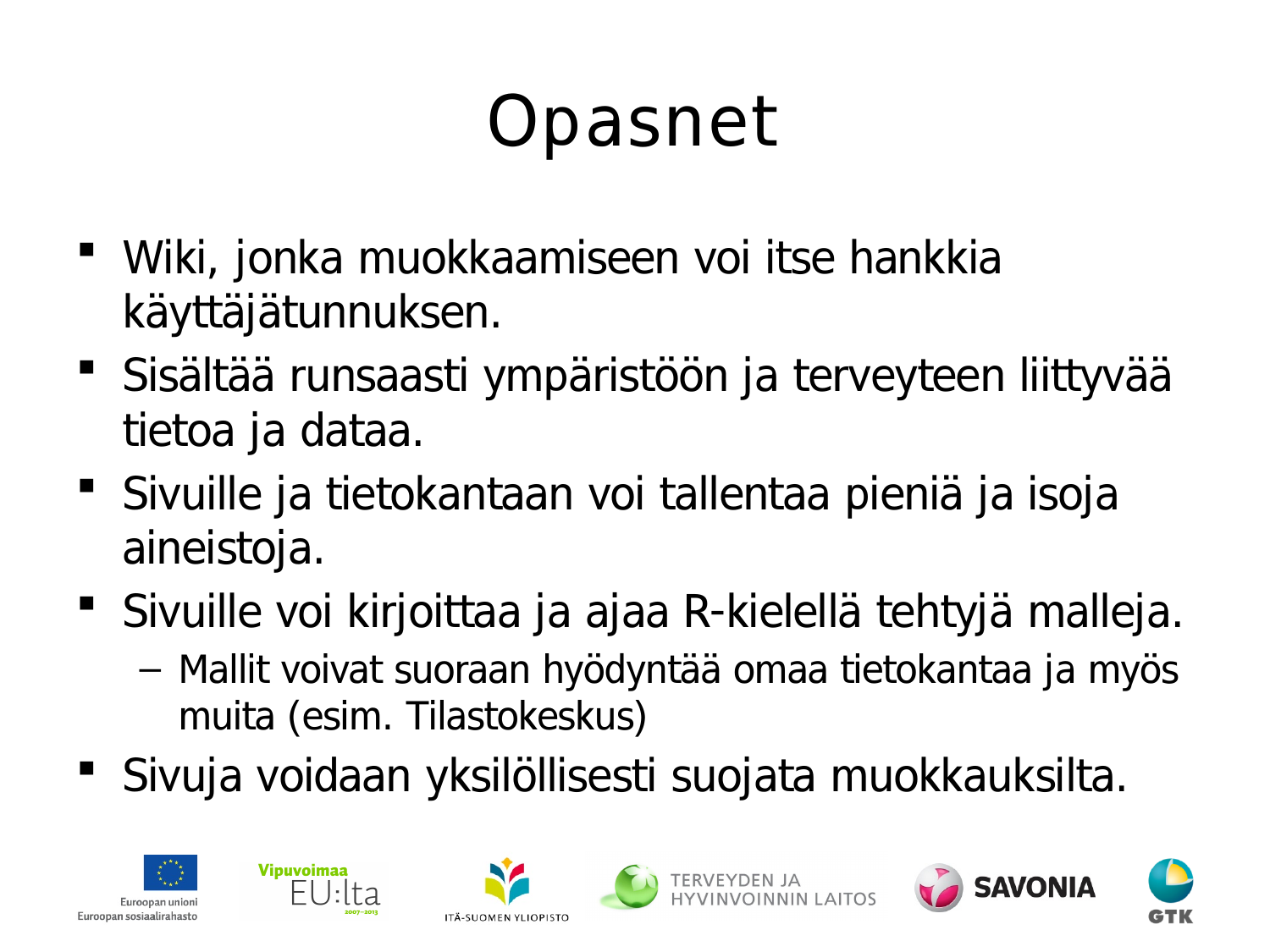

# Opasnet
Wiki, jonka muokkaamiseen voi itse hankkia käyttäjätunnuksen.
Sisältää runsaasti ympäristöön ja terveyteen liittyvää tietoa ja dataa.
Sivuille ja tietokantaan voi tallentaa pieniä ja isoja aineistoja.
Sivuille voi kirjoittaa ja ajaa R-kielellä tehtyjä malleja.
Mallit voivat suoraan hyödyntää omaa tietokantaa ja myös muita (esim. Tilastokeskus)
Sivuja voidaan yksilöllisesti suojata muokkauksilta.